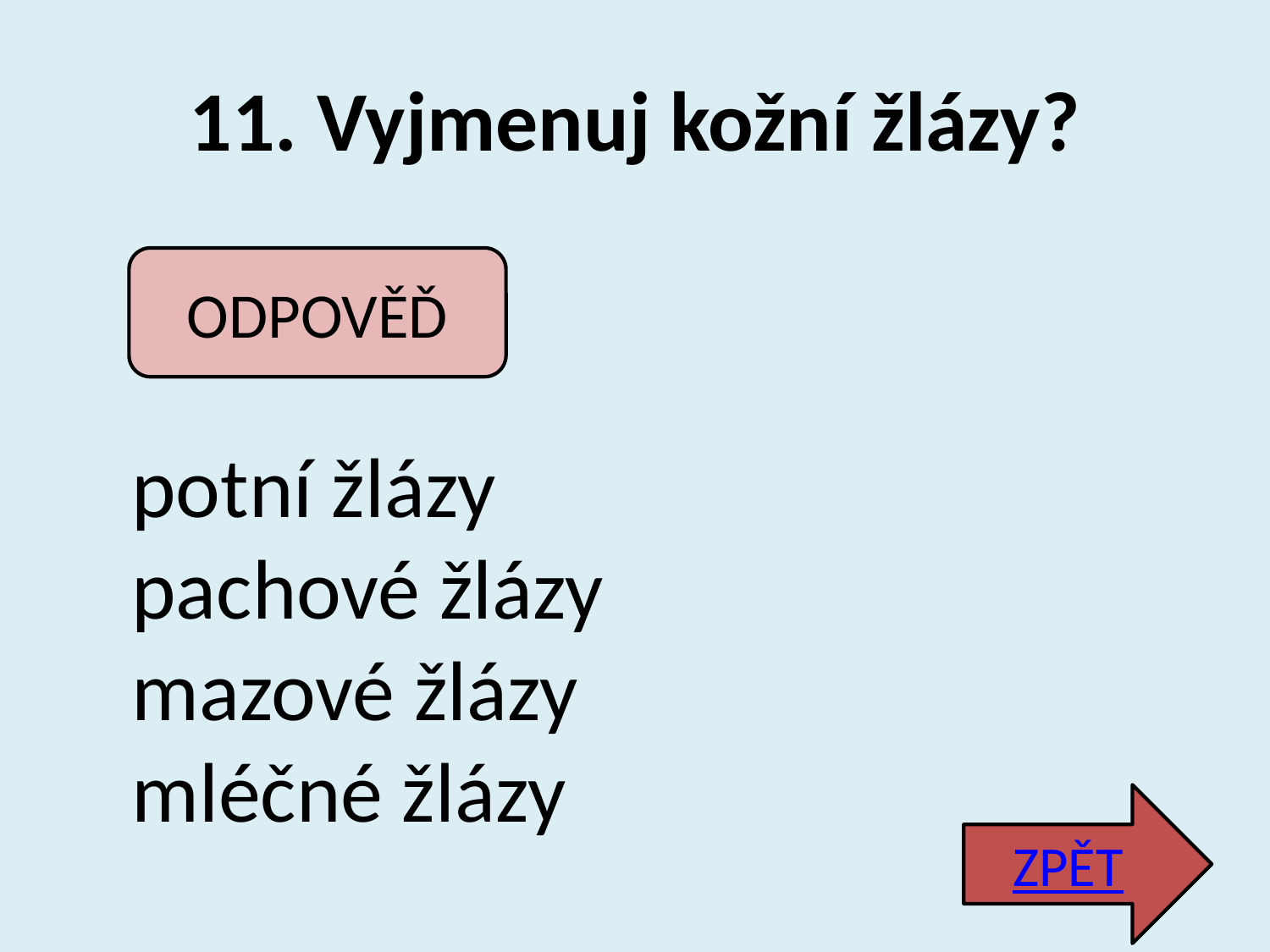

# 11. Vyjmenuj kožní žlázy?

ODPOVĚĎ
potní žlázy
pachové žlázy
mazové žlázy
mléčné žlázy
ZPĚT